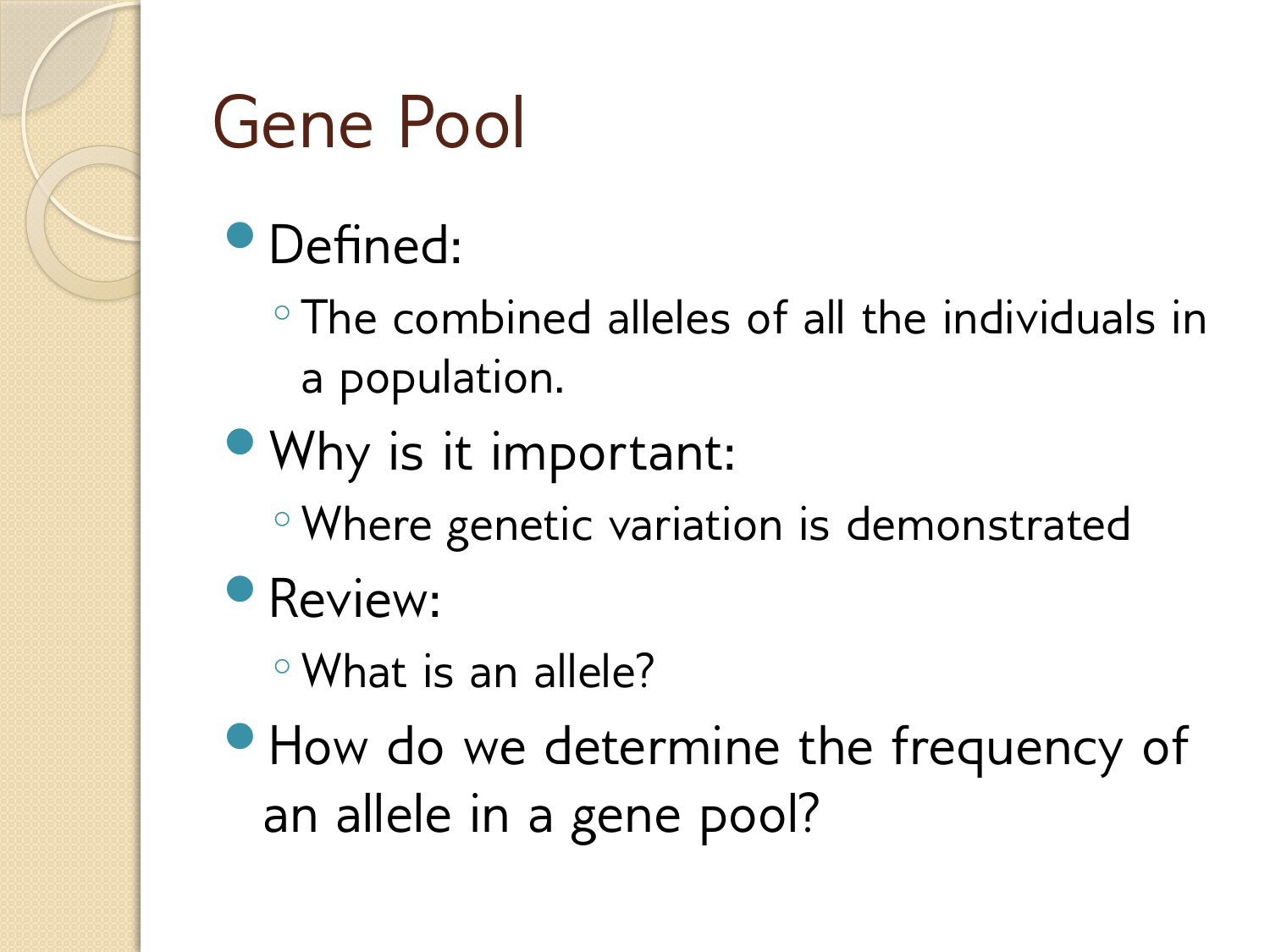

# Gene Pool
Defined:
The combined alleles of all the individuals in a population.
Why is it important:
Where genetic variation is demonstrated
Review:
What is an allele?
How do we determine the frequency of an allele in a gene pool?